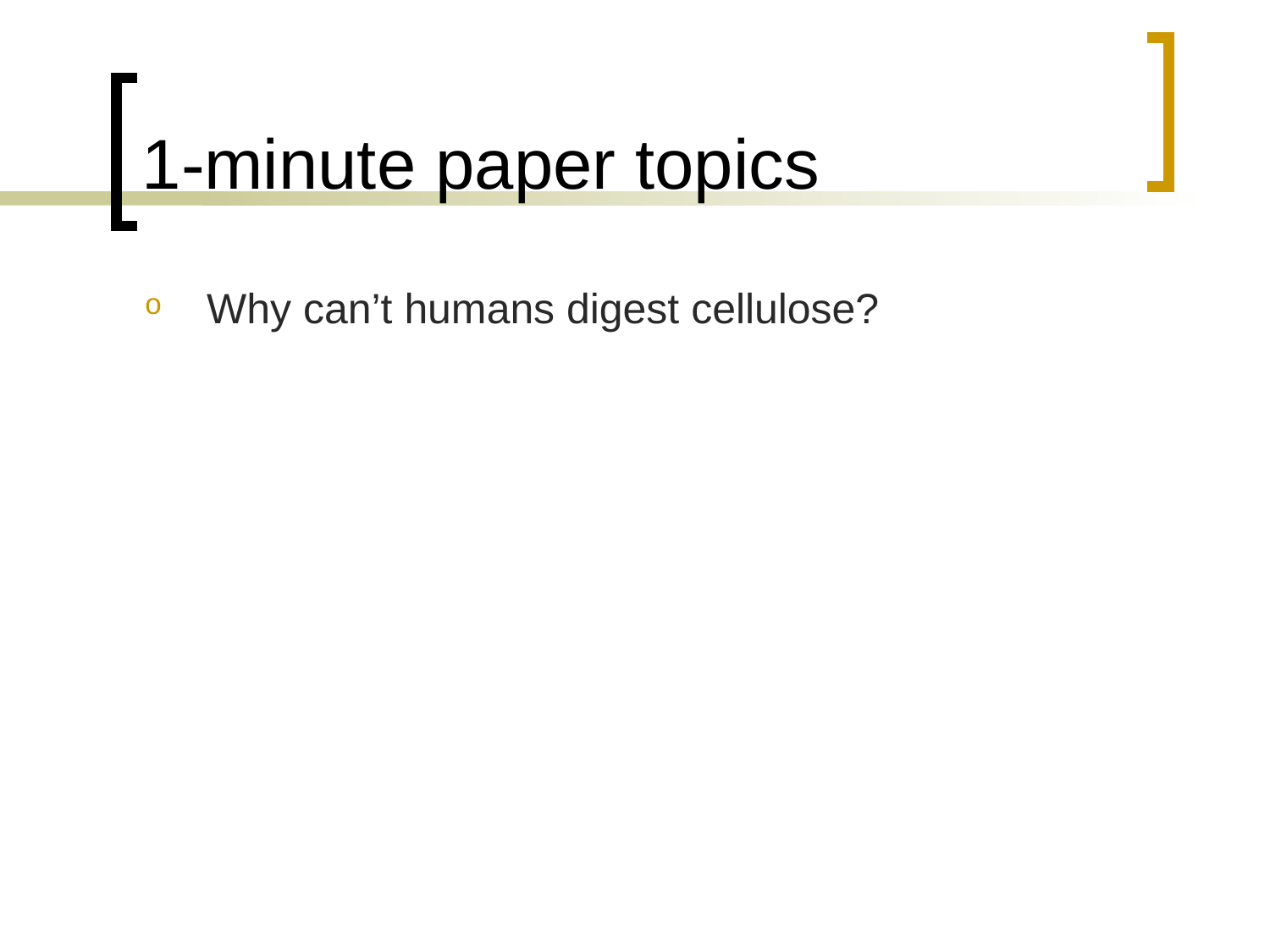

# 1-minute paper topics
Why can’t humans digest cellulose?